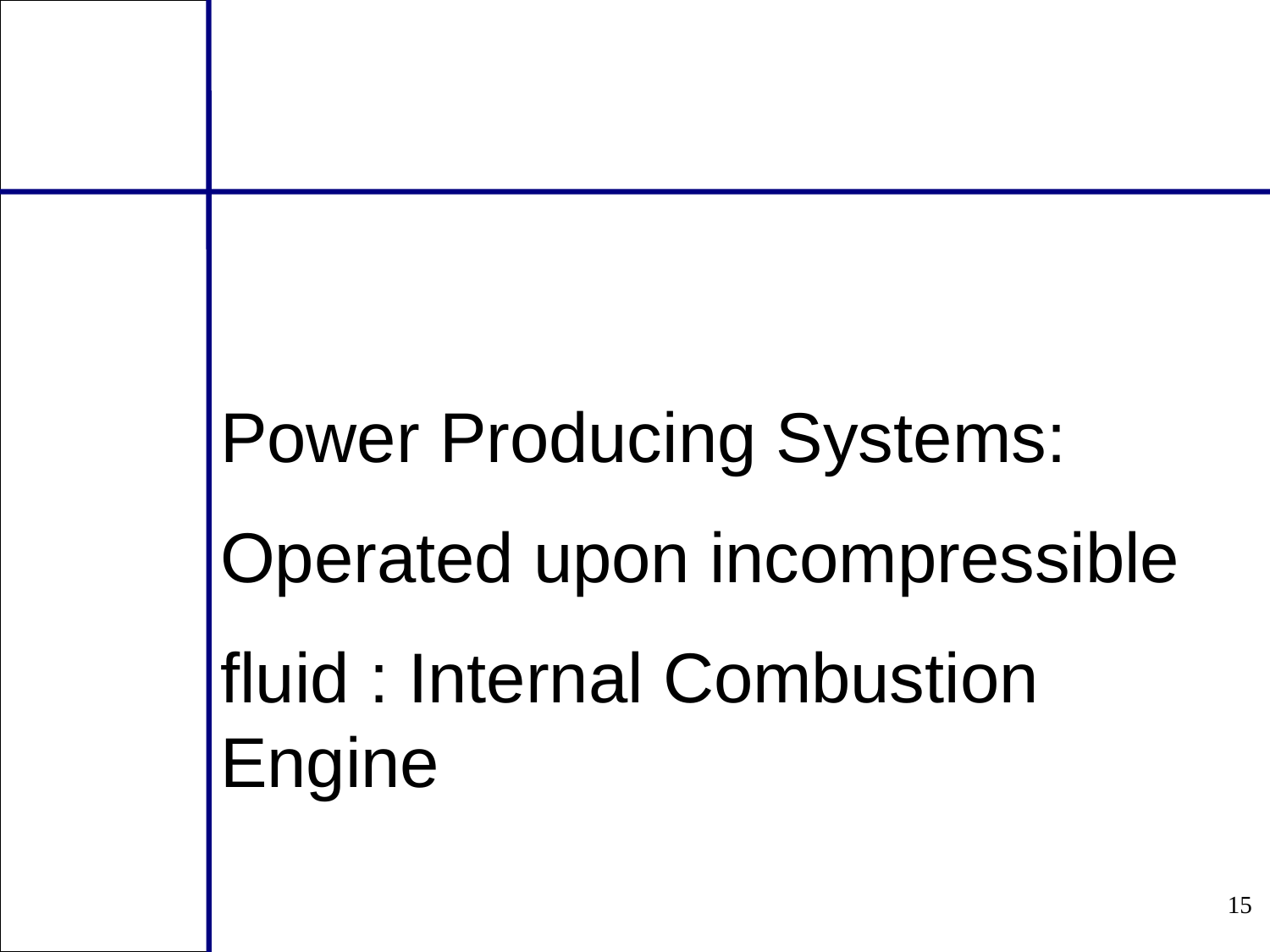

Power Producing Systems:
Operated upon incompressible
fluid : Internal Combustion  Engine
15